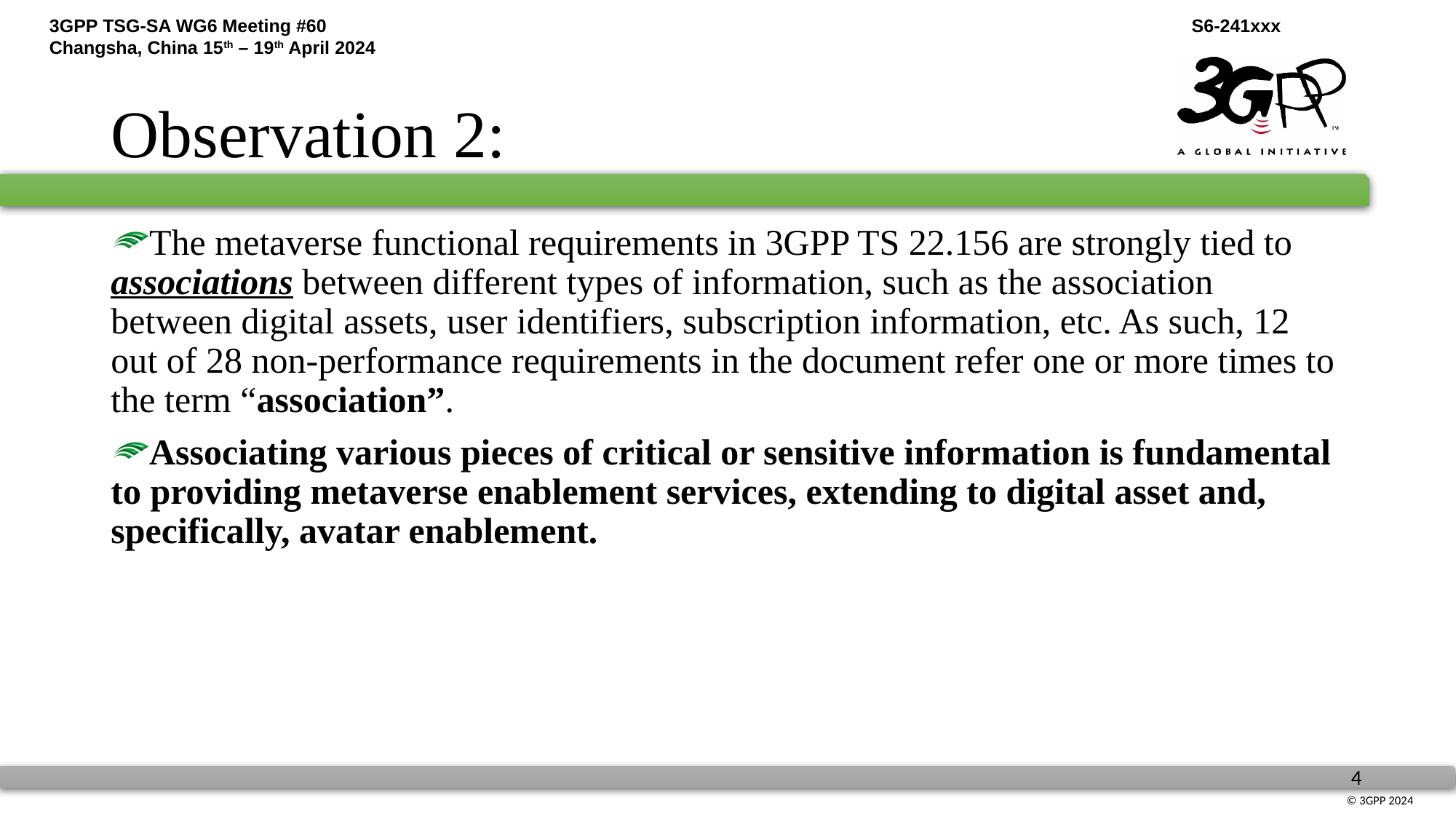

# Observation 2:
The metaverse functional requirements in 3GPP TS 22.156 are strongly tied to associations between different types of information, such as the association between digital assets, user identifiers, subscription information, etc. As such, 12 out of 28 non-performance requirements in the document refer one or more times to the term “association”.
Associating various pieces of critical or sensitive information is fundamental to providing metaverse enablement services, extending to digital asset and, specifically, avatar enablement.